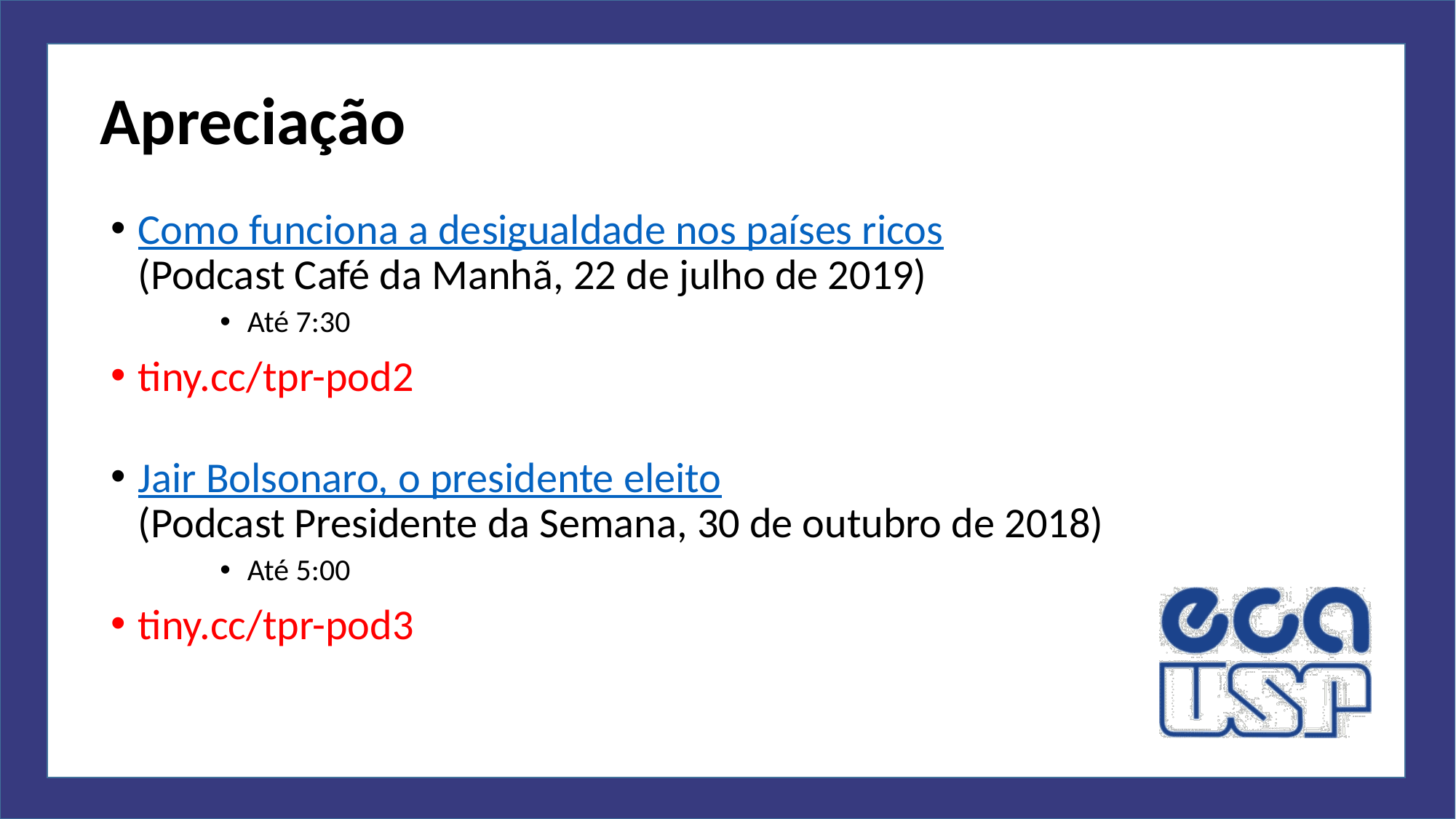

# Apreciação
Como funciona a desigualdade nos países ricos
(Podcast Café da Manhã, 22 de julho de 2019)
Até 7:30
tiny.cc/tpr-pod2

Jair Bolsonaro, o presidente eleito
(Podcast Presidente da Semana, 30 de outubro de 2018)
Até 5:00
tiny.cc/tpr-pod3